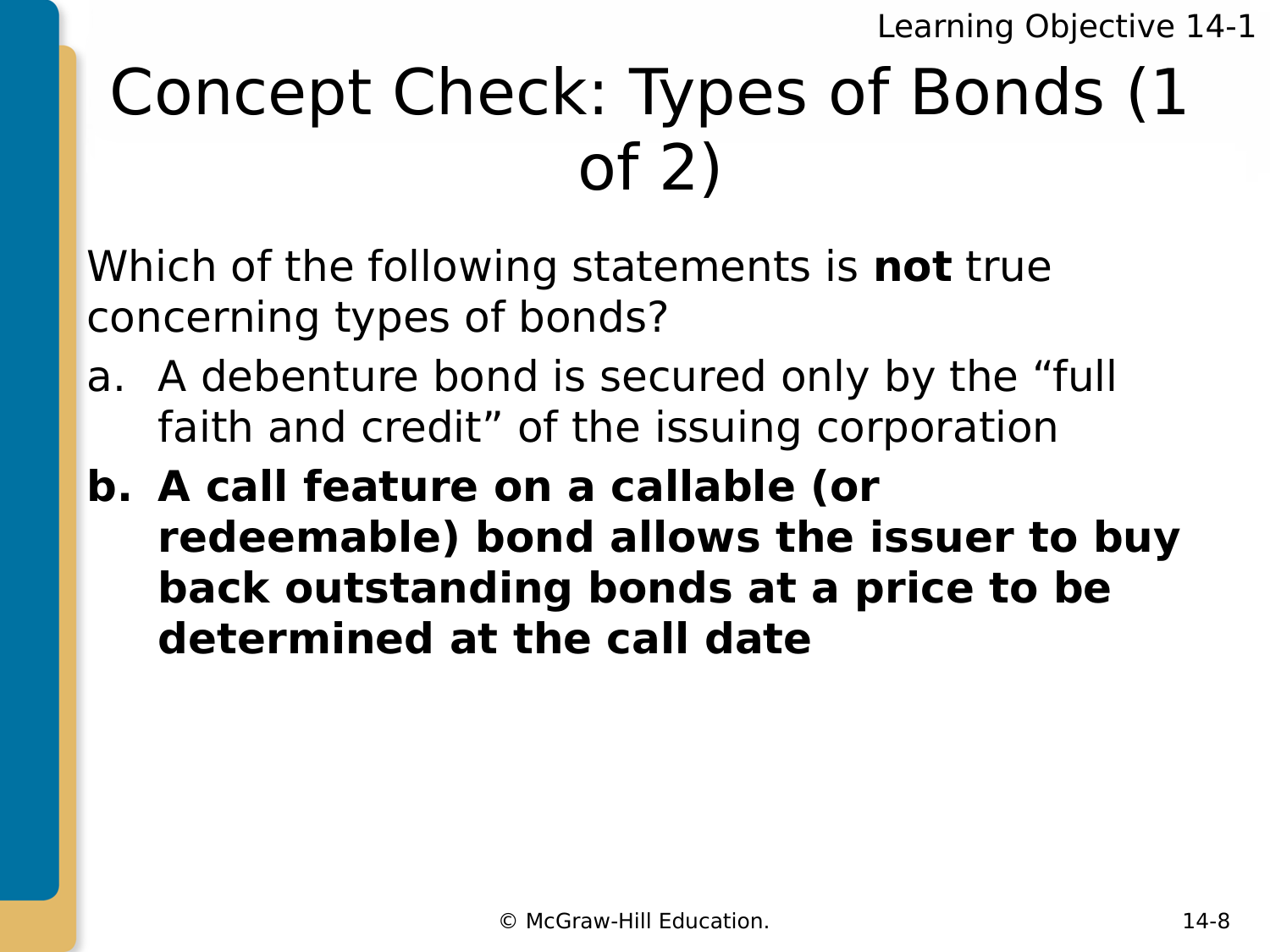

Learning Objective 14-1
# Concept Check: Types of Bonds (1 of 2)
Which of the following statements is not true concerning types of bonds?
A debenture bond is secured only by the “full faith and credit” of the issuing corporation
A call feature on a callable (or redeemable) bond allows the issuer to buy back outstanding bonds at a price to be determined at the call date